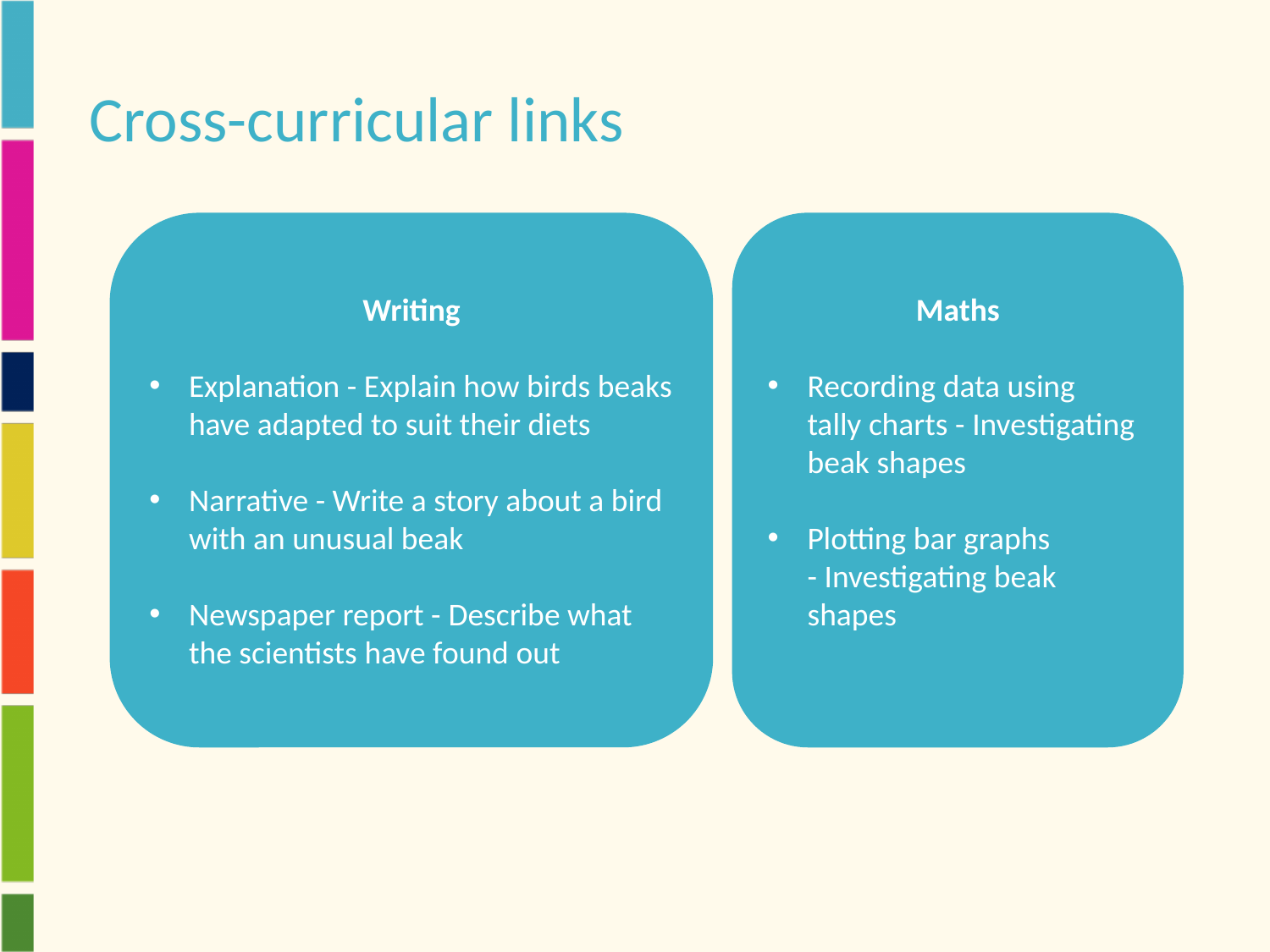

# Cross-curricular links
Writing

Explanation - Explain how birds beaks have adapted to suit their diets
Narrative - Write a story about a bird with an unusual beak
Newspaper report - Describe what the scientists have found out
Maths

Recording data using tally charts - Investigating beak shapes
Plotting bar graphs - Investigating beak shapes